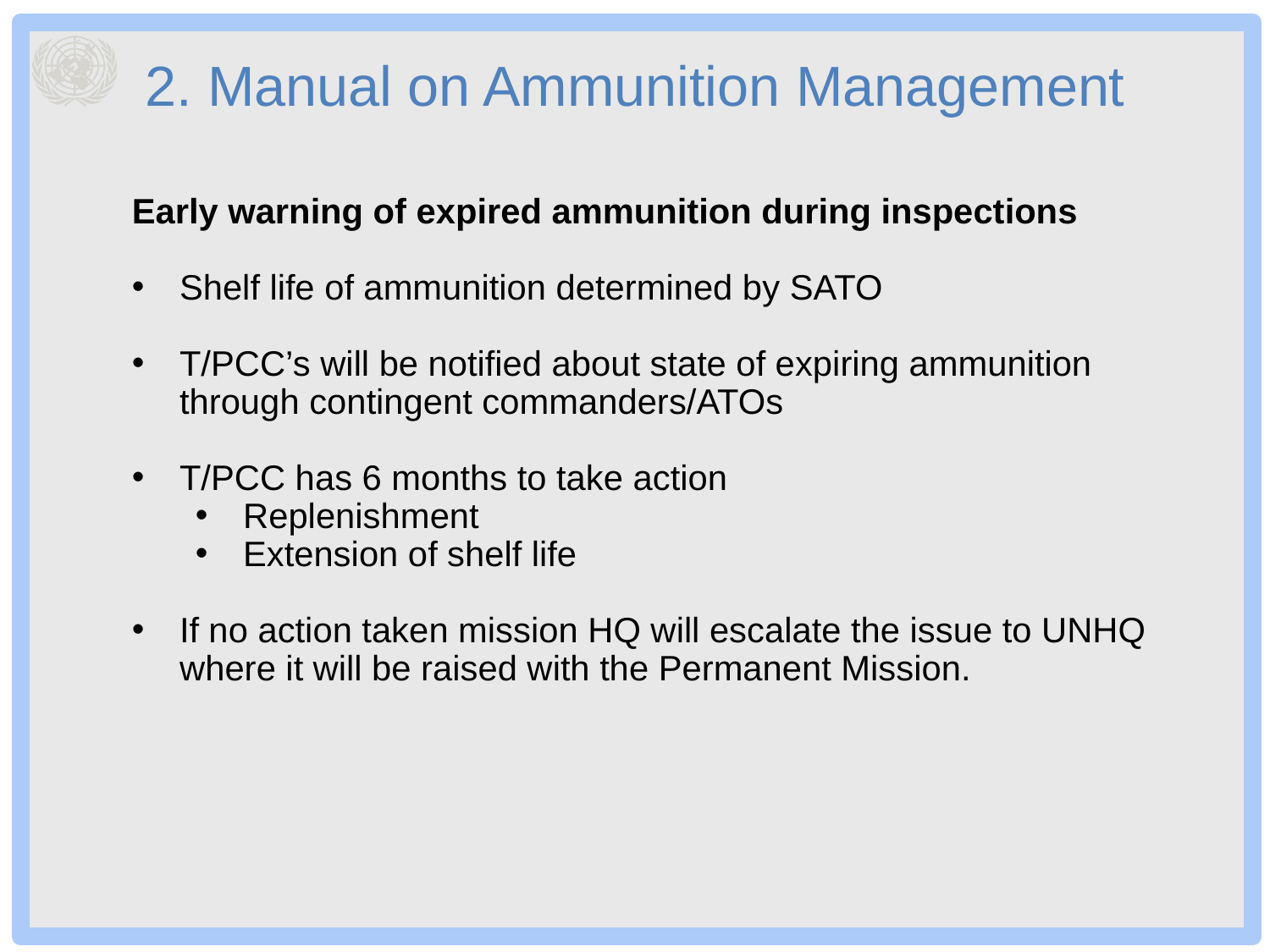

# 2. Manual on Ammunition Management
Early warning of expired ammunition during inspections

Shelf life of ammunition determined by SATO

T/PCC’s will be notified about state of expiring ammunition through contingent commanders/ATOs

T/PCC has 6 months to take action
Replenishment
Extension of shelf life

If no action taken mission HQ will escalate the issue to UNHQ where it will be raised with the Permanent Mission.